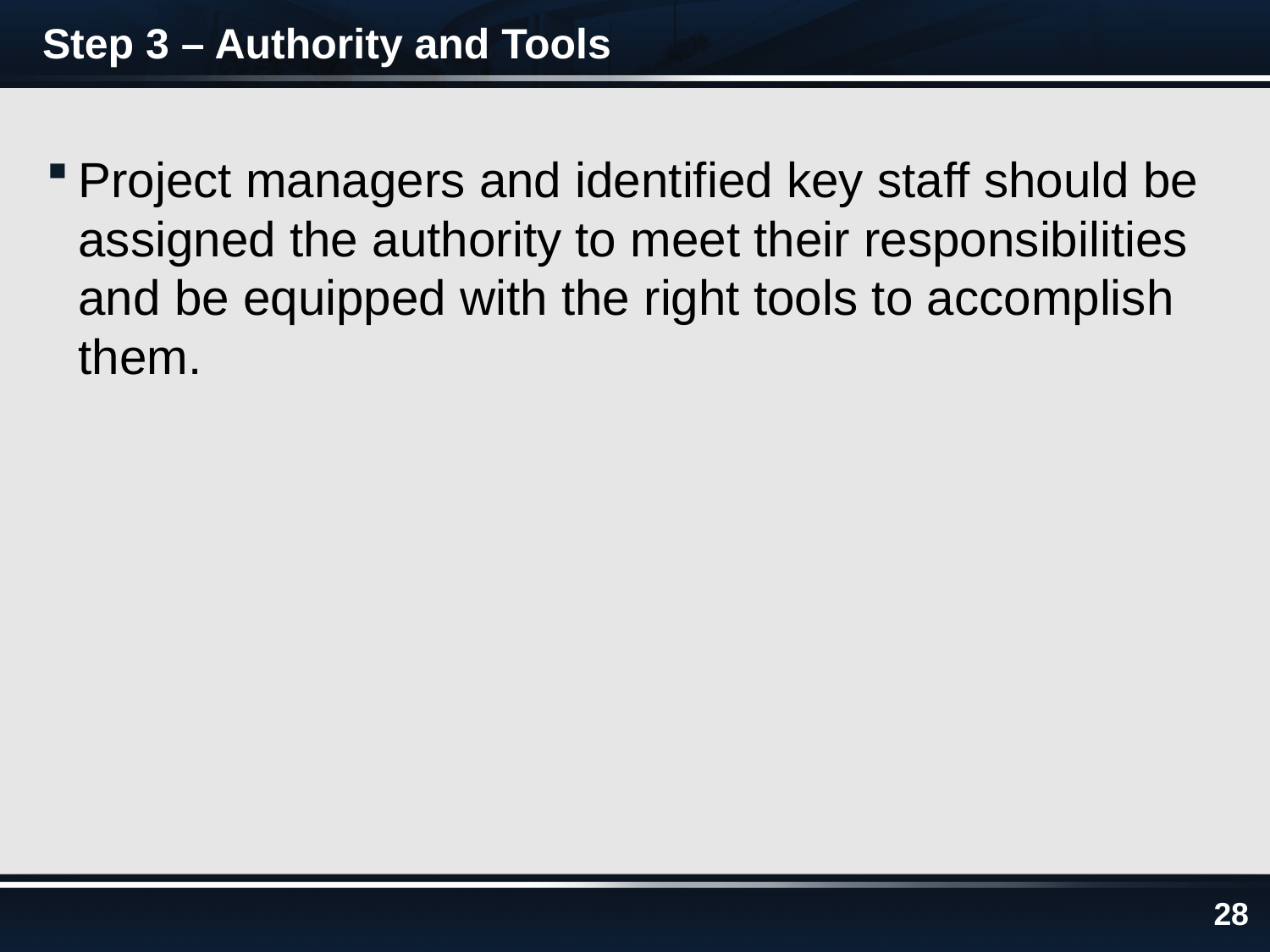

# Step 3 – Authority and Tools
Project managers and identified key staff should be assigned the authority to meet their responsibilities and be equipped with the right tools to accomplish them.